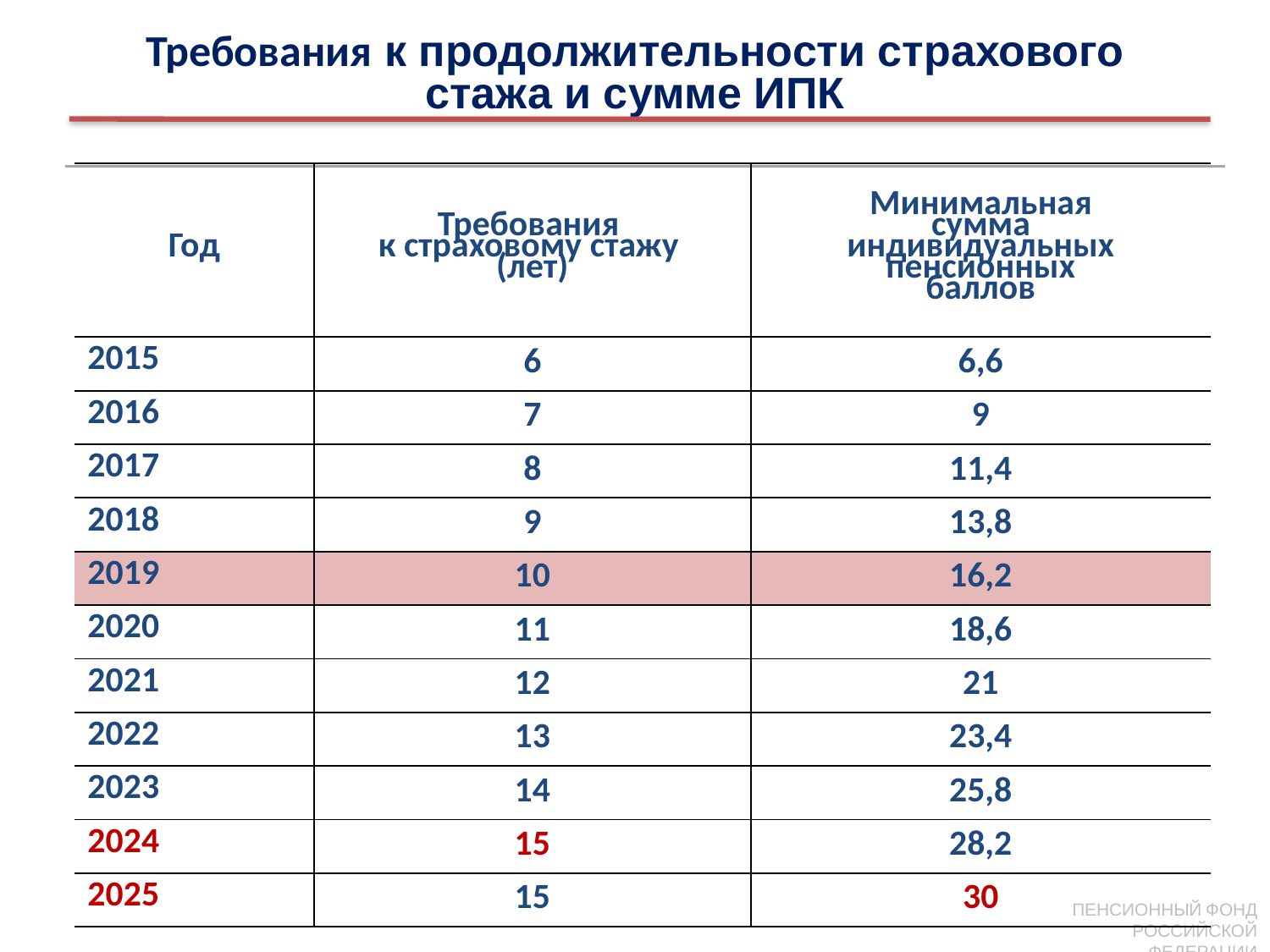

# Требования к продолжительности страхового стажа и сумме ИПК
| Год | Требования к страховому стажу (лет) | Минимальная сумма индивидуальных пенсионных баллов |
| --- | --- | --- |
| 2015 | 6 | 6,6 |
| 2016 | 7 | 9 |
| 2017 | 8 | 11,4 |
| 2018 | 9 | 13,8 |
| 2019 | 10 | 16,2 |
| 2020 | 11 | 18,6 |
| 2021 | 12 | 21 |
| 2022 | 13 | 23,4 |
| 2023 | 14 | 25,8 |
| 2024 | 15 | 28,2 |
| 2025 | 15 | 30 |